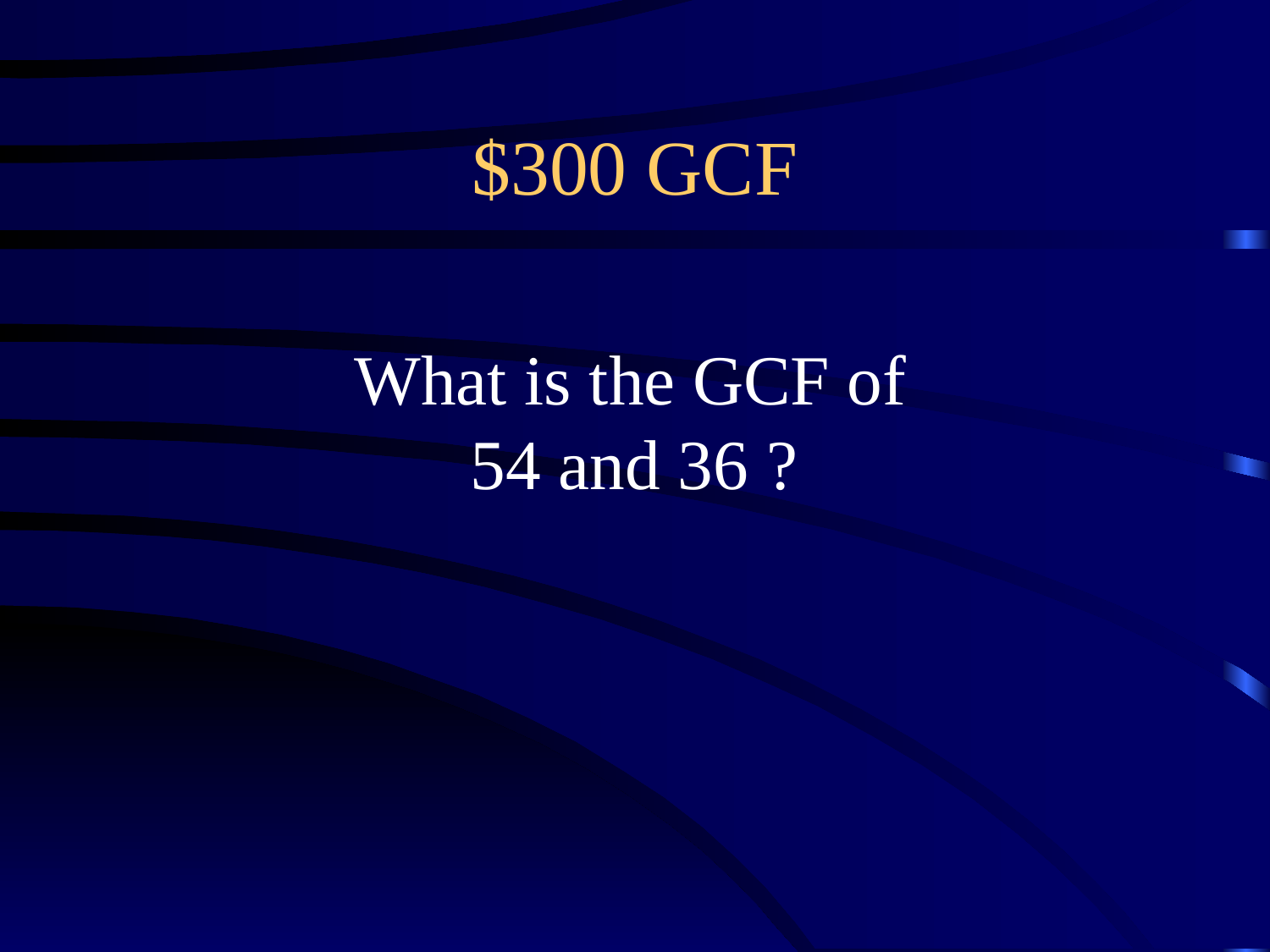

# $300 GCF
What is the GCF of
54 and 36 ?